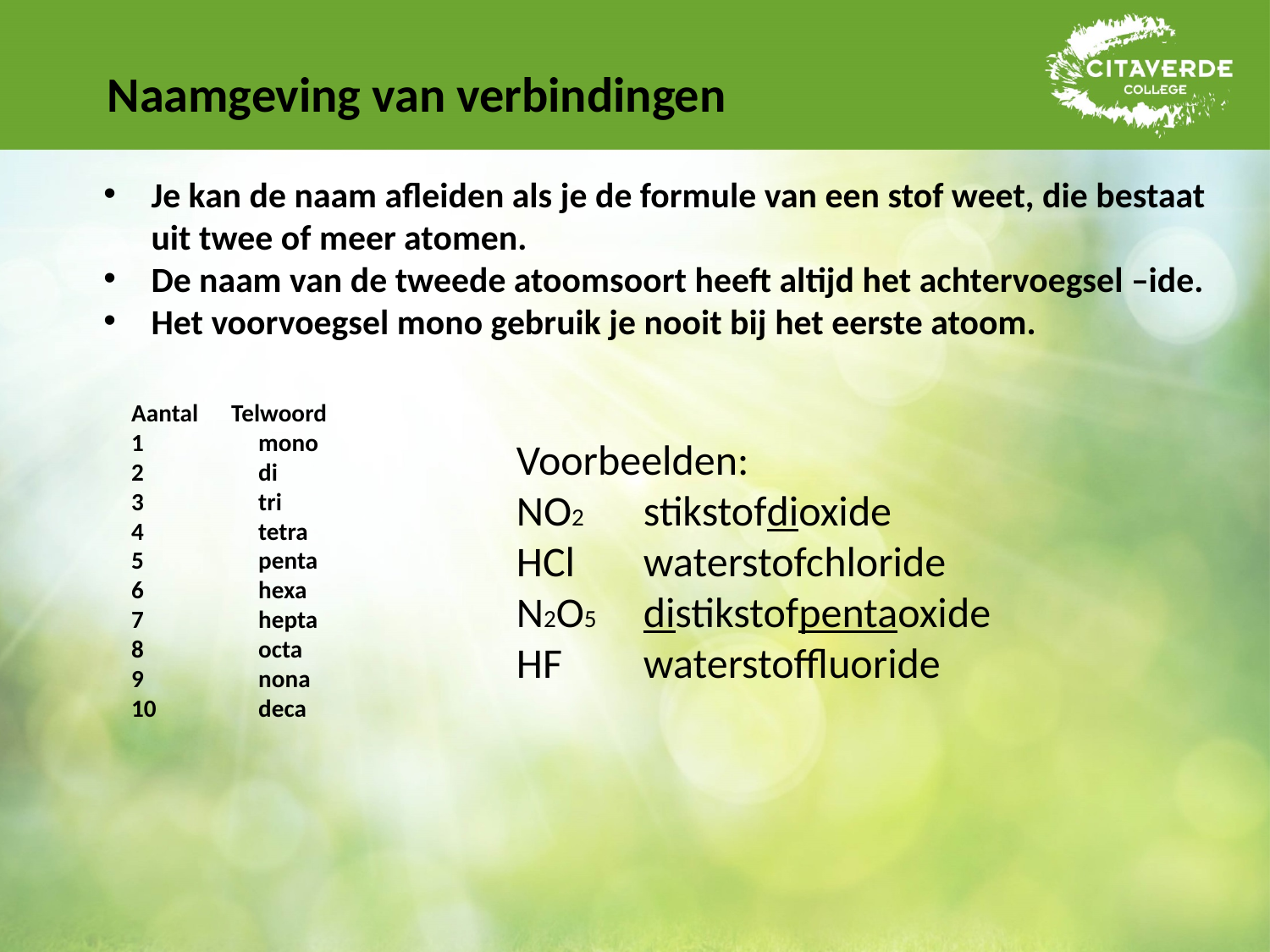

Naamgeving van verbindingen
Je kan de naam afleiden als je de formule van een stof weet, die bestaat uit twee of meer atomen.
De naam van de tweede atoomsoort heeft altijd het achtervoegsel –ide.
Het voorvoegsel mono gebruik je nooit bij het eerste atoom.

Aantal      Telwoord
1	mono
2	di
3	tri
4	tetra
5	penta
6	hexa
7	hepta
8	octa
9	nona
10	deca
Voorbeelden:
NO2	stikstofdioxide
HCl	waterstofchloride
N2O5	distikstofpentaoxide
HF	waterstoffluoride